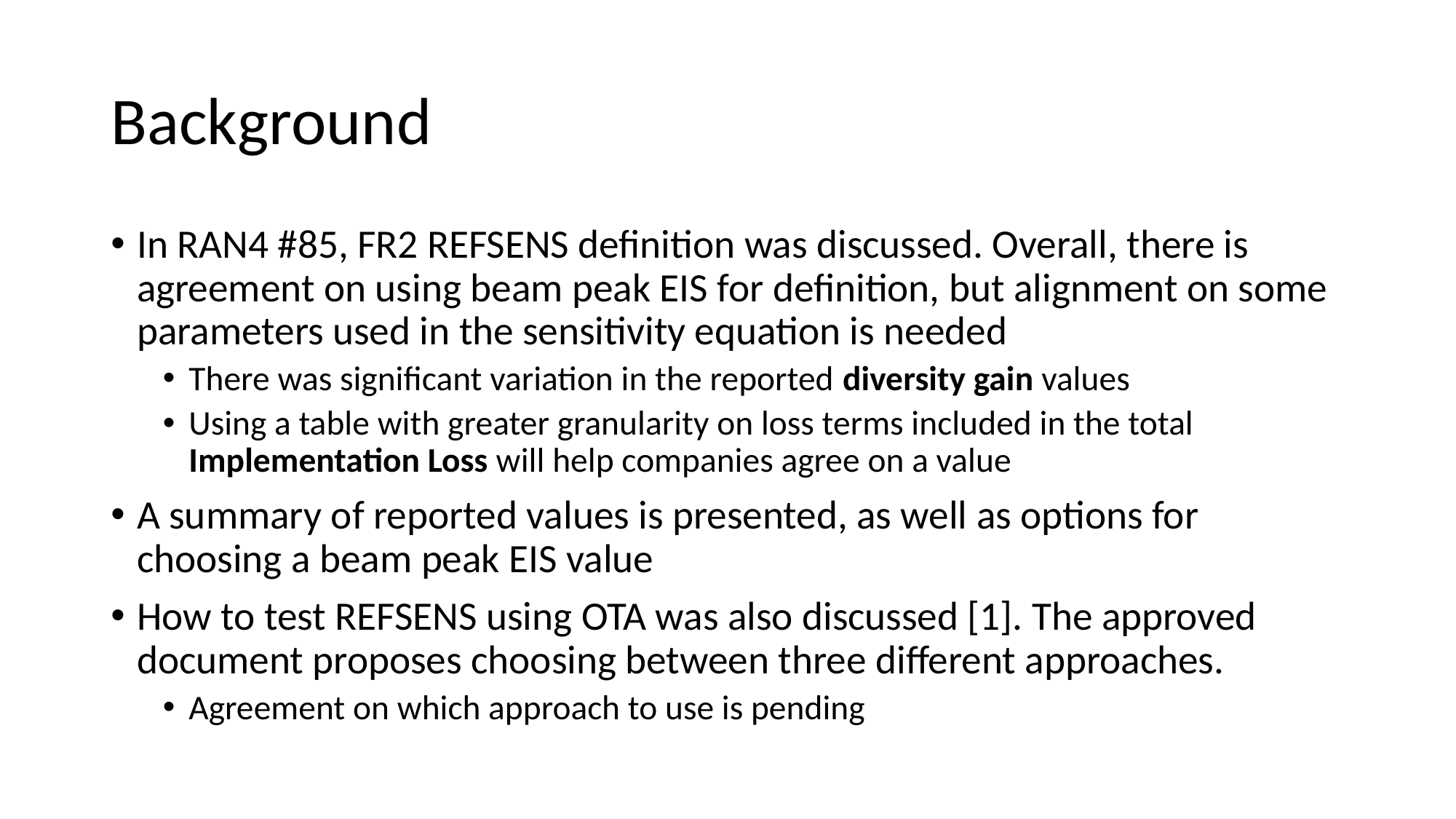

# Background
In RAN4 #85, FR2 REFSENS definition was discussed. Overall, there is agreement on using beam peak EIS for definition, but alignment on some parameters used in the sensitivity equation is needed
There was significant variation in the reported diversity gain values
Using a table with greater granularity on loss terms included in the total Implementation Loss will help companies agree on a value
A summary of reported values is presented, as well as options for choosing a beam peak EIS value
How to test REFSENS using OTA was also discussed [1]. The approved document proposes choosing between three different approaches.
Agreement on which approach to use is pending